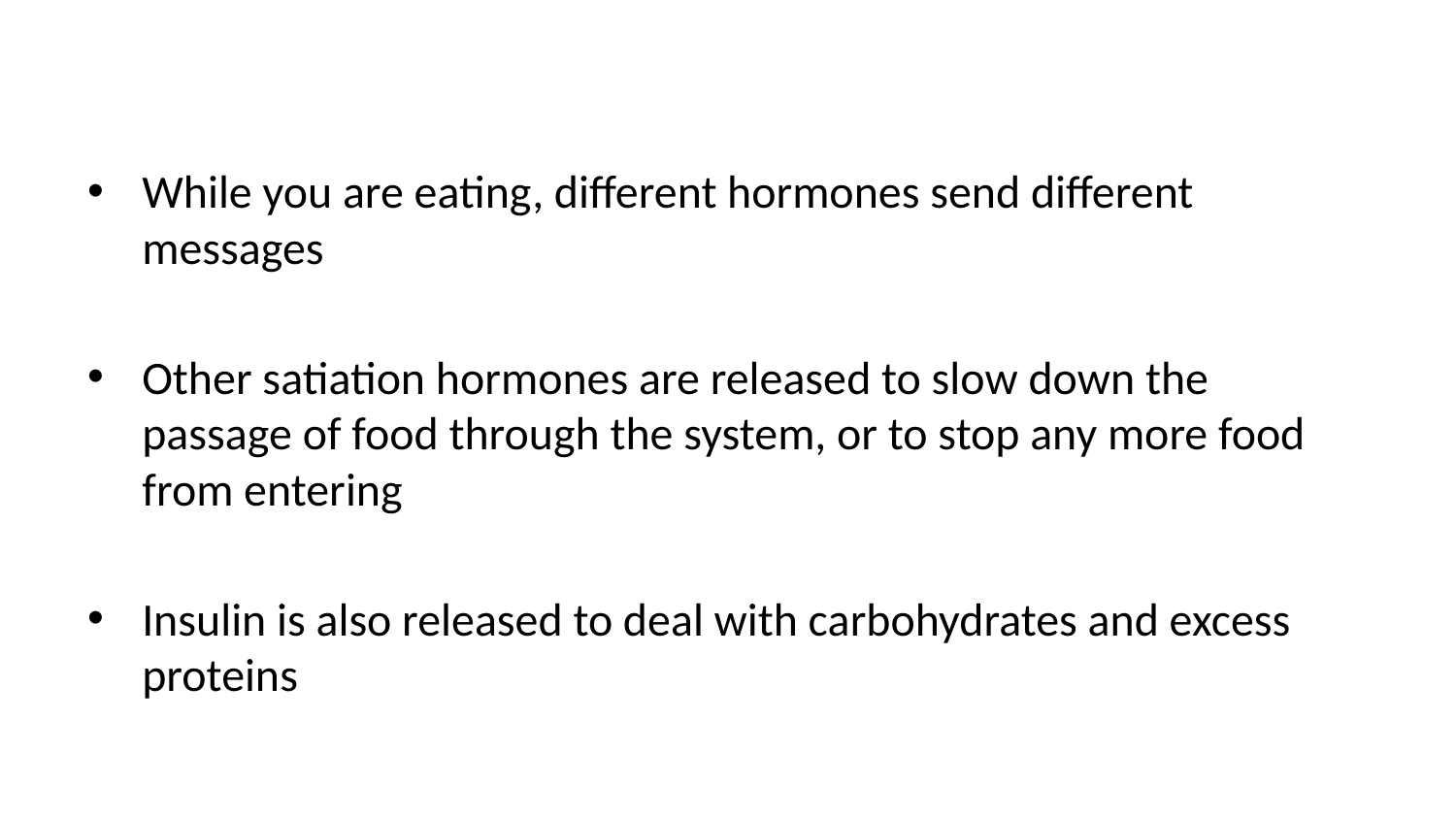

While you are eating, different hormones send different messages

Other satiation hormones are released to slow down the passage of food through the system, or to stop any more food from entering

Insulin is also released to deal with carbohydrates and excess proteins